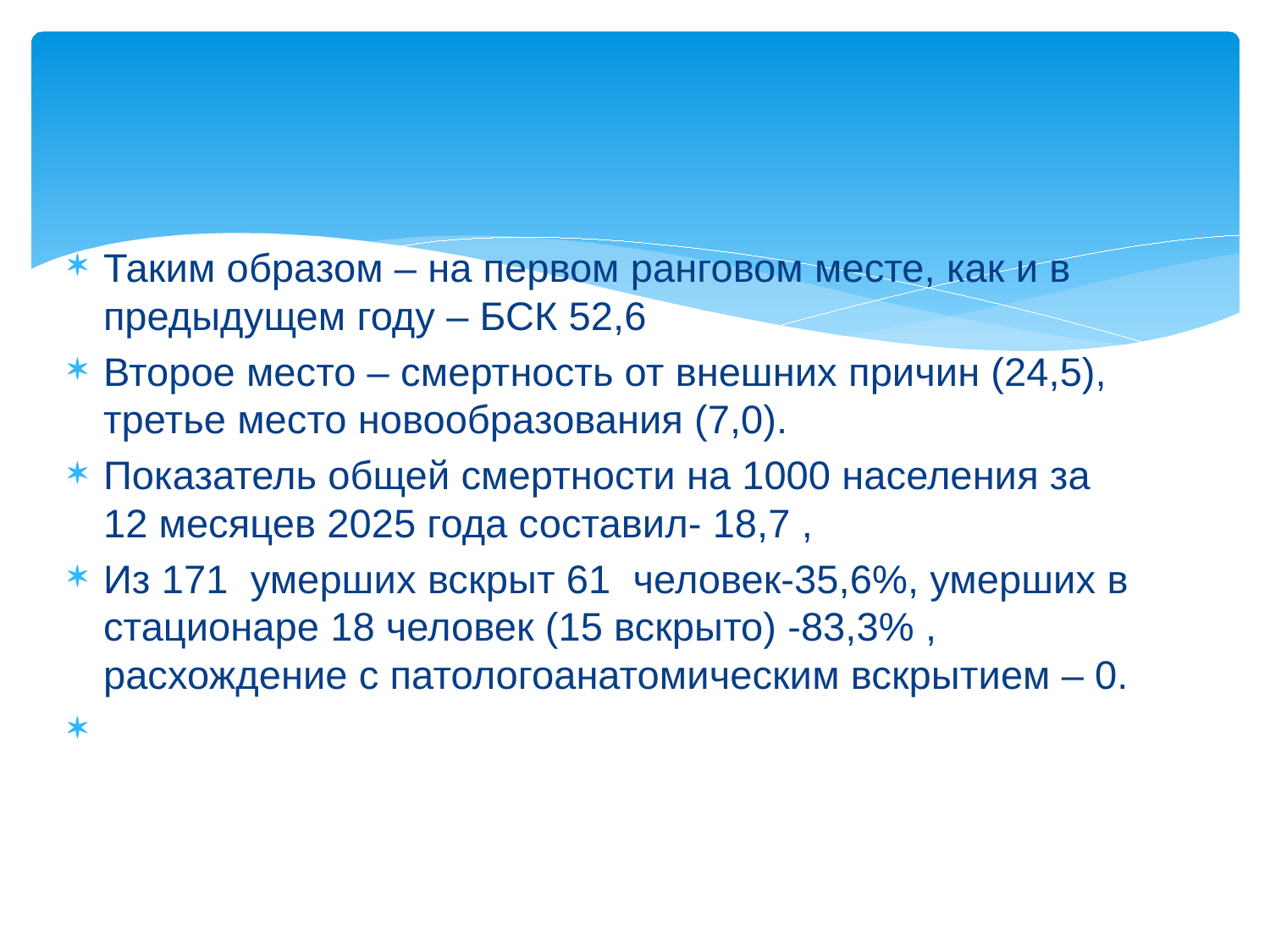

#
Таким образом – на первом ранговом месте, как и в предыдущем году – БСК 52,6
Второе место – смертность от внешних причин (24,5), третье место новообразования (7,0).
Показатель общей смертности на 1000 населения за 12 месяцев 2025 года составил- 18,7 ,
Из 171  умерших вскрыт 61  человек-35,6%, умерших в стационаре 18 человек (15 вскрыто) -83,3% , расхождение с патологоанатомическим вскрытием – 0.